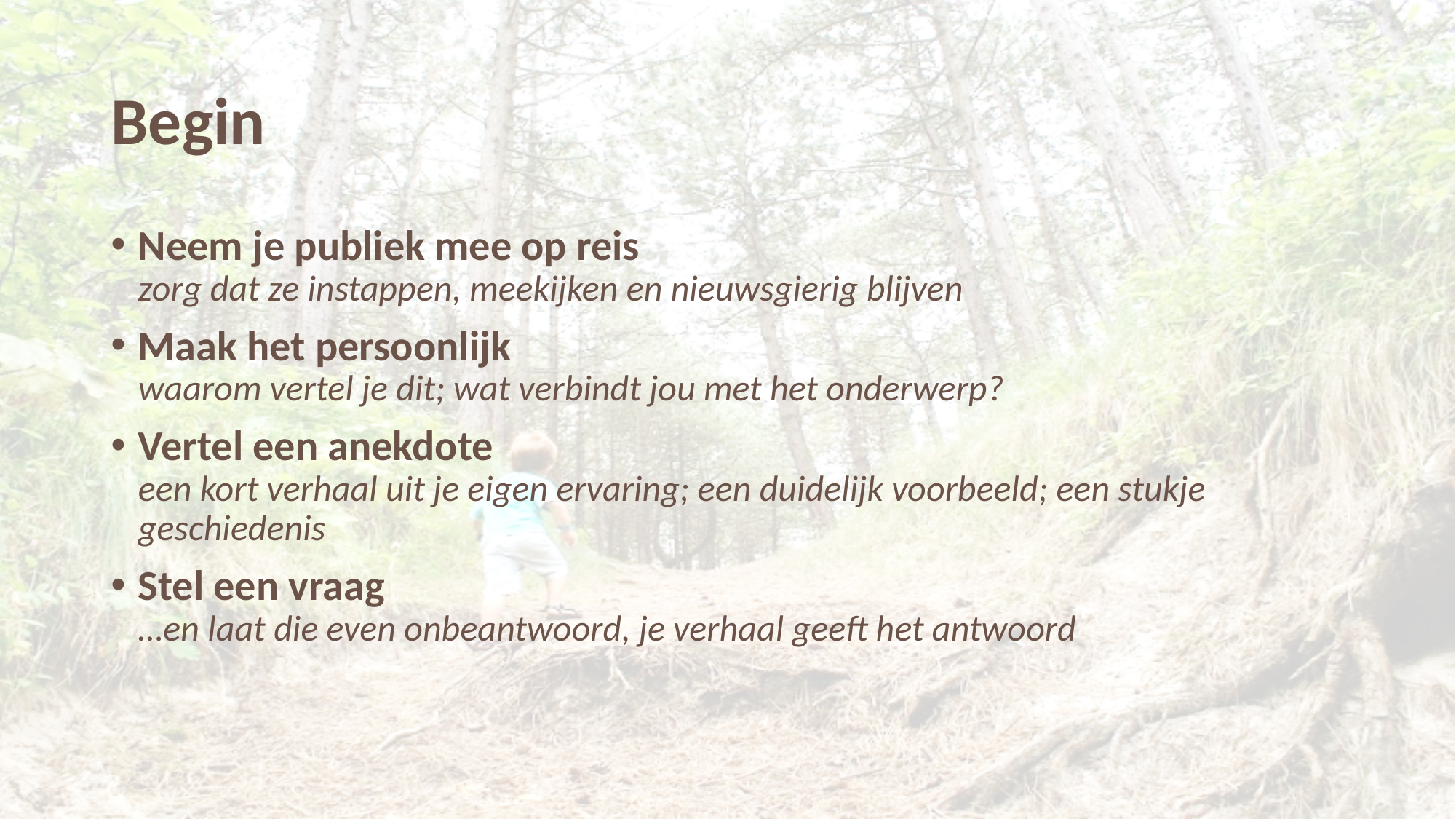

# Begin
Neem je publiek mee op reis
zorg dat ze instappen, meekijken en nieuwsgierig blijven
Maak het persoonlijk
waarom vertel je dit; wat verbindt jou met het onderwerp?
Vertel een anekdote
een kort verhaal uit je eigen ervaring; een duidelijk voorbeeld; een stukje geschiedenis
Stel een vraag
…en laat die even onbeantwoord, je verhaal geeft het antwoord